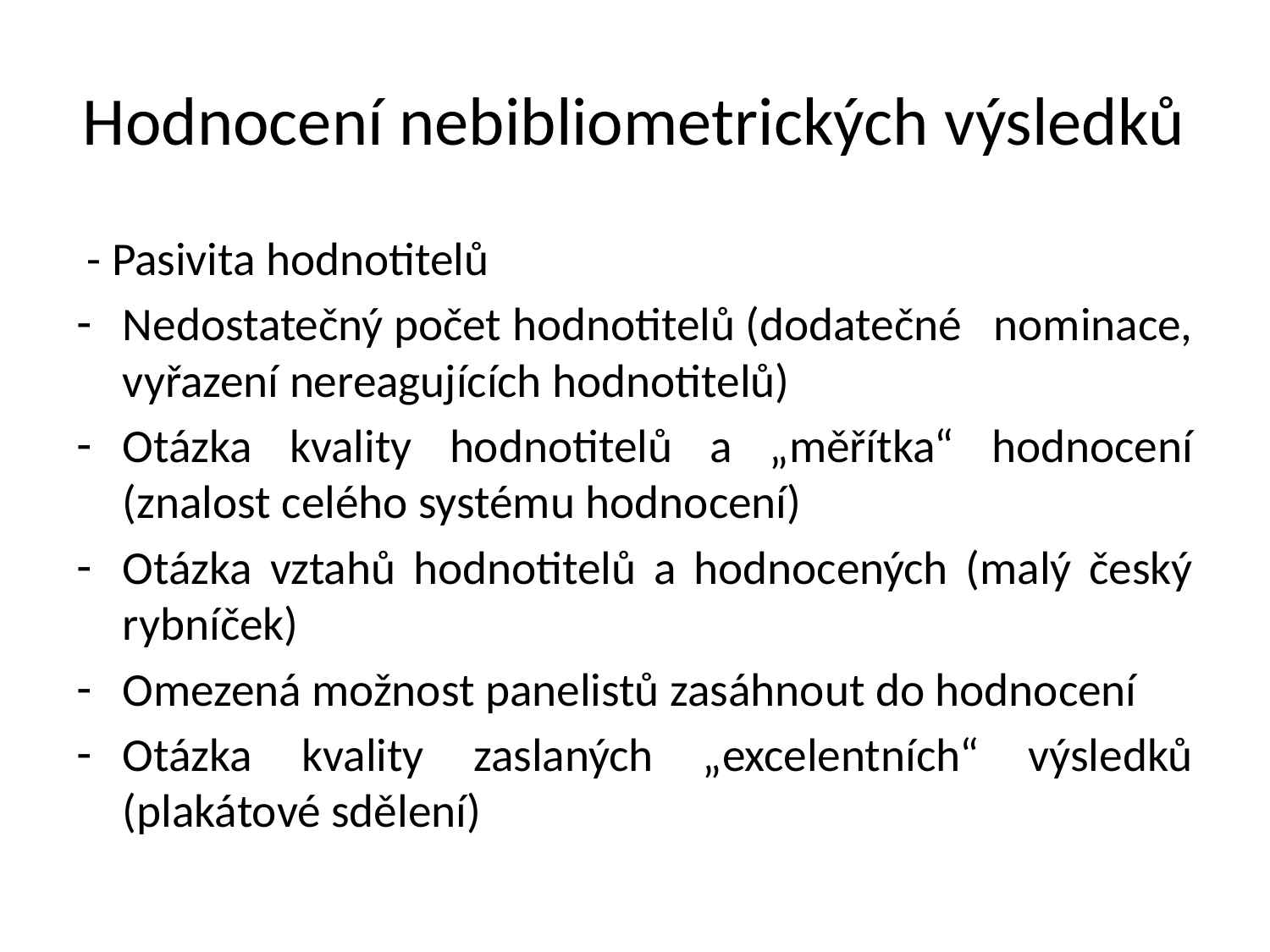

# Hodnocení nebibliometrických výsledků
 - Pasivita hodnotitelů
Nedostatečný počet hodnotitelů (dodatečné   nominace, vyřazení nereagujících hodnotitelů)
Otázka kvality hodnotitelů a „měřítka“ hodnocení (znalost celého systému hodnocení)
Otázka vztahů hodnotitelů a hodnocených (malý český rybníček)
Omezená možnost panelistů zasáhnout do hodnocení
Otázka kvality zaslaných „excelentních“ výsledků (plakátové sdělení)